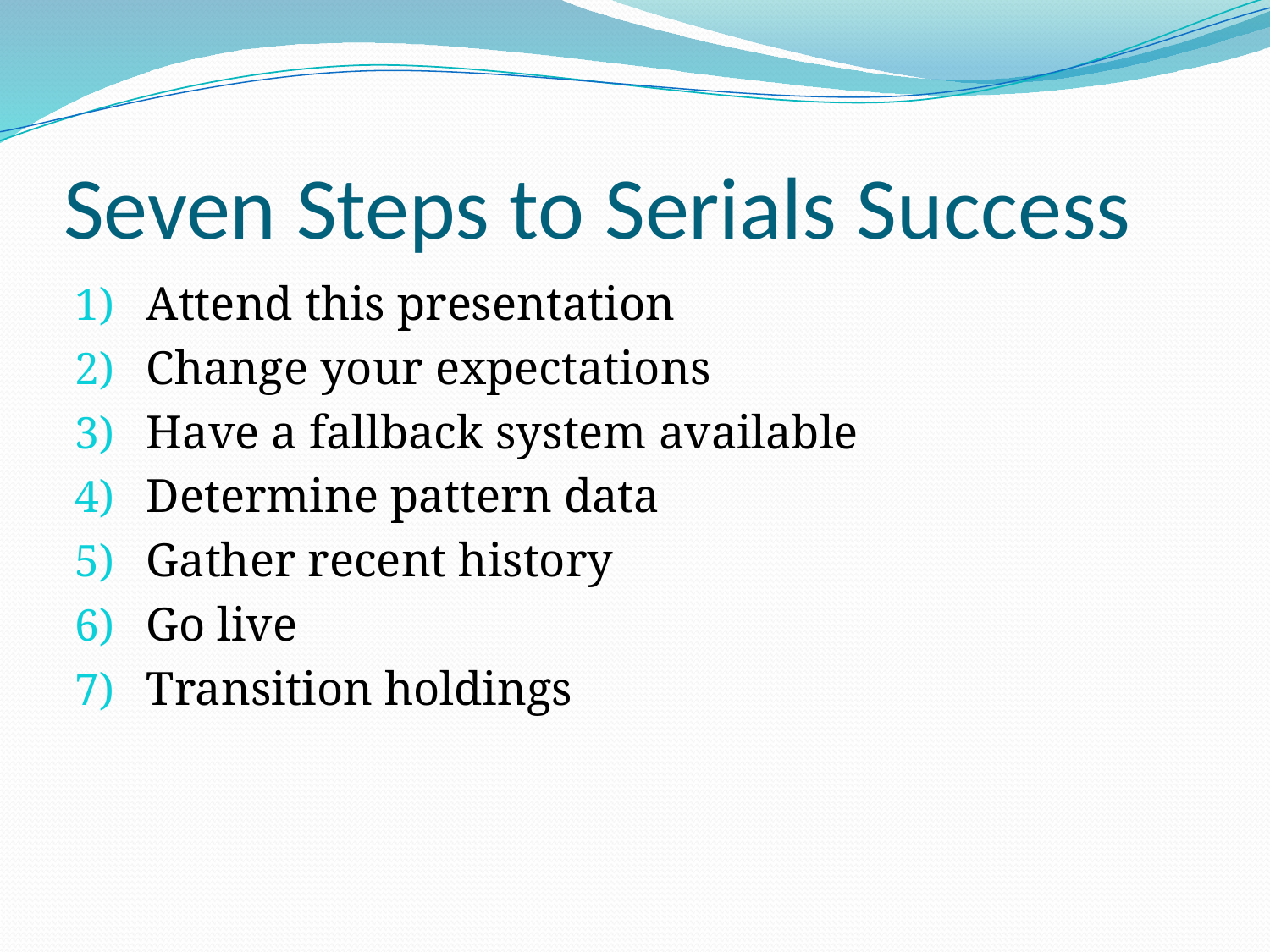

# Seven Steps to Serials Success
Attend this presentation
Change your expectations
Have a fallback system available
Determine pattern data
Gather recent history
Go live
Transition holdings